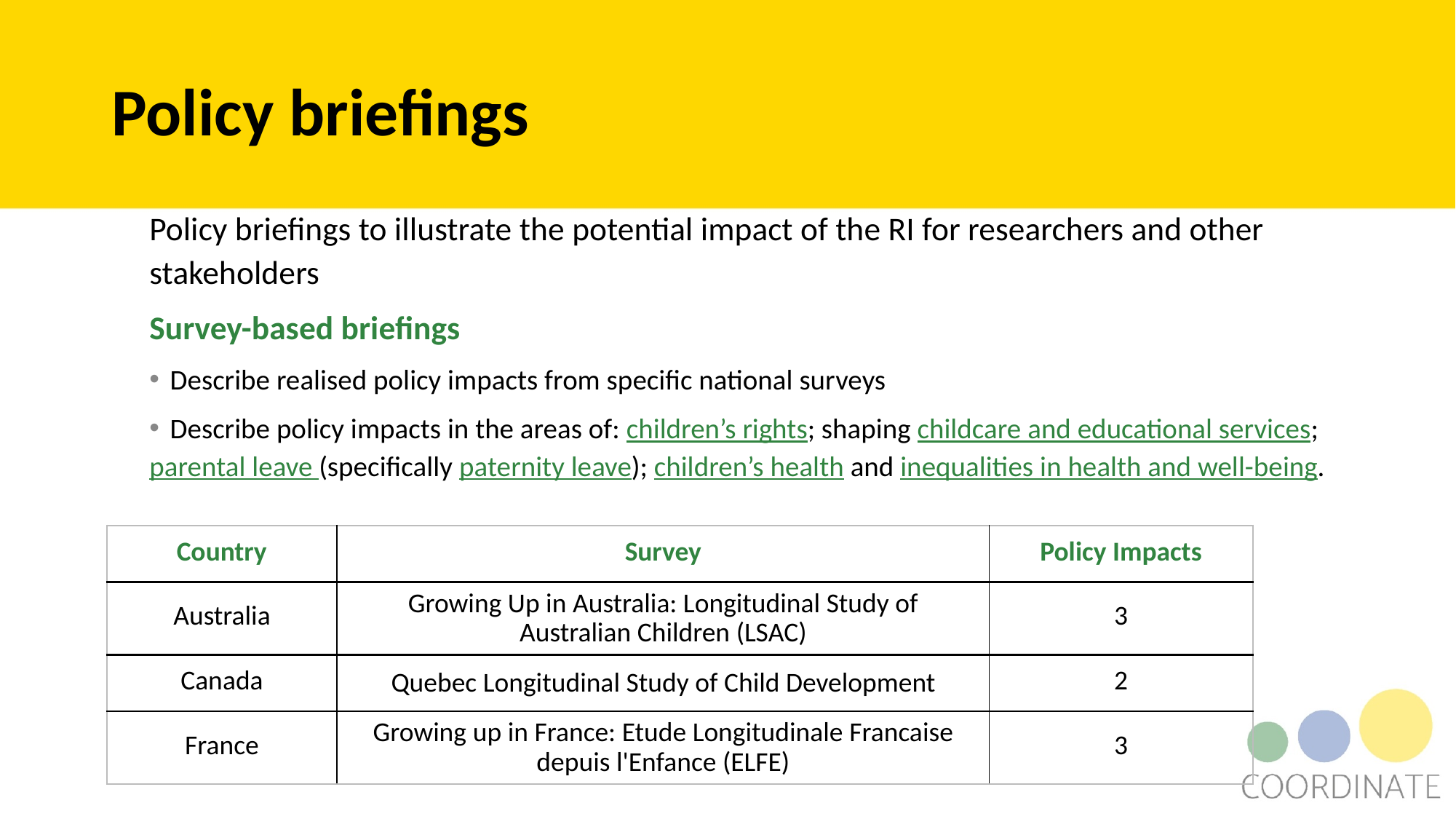

# Policy briefings
Policy briefings to illustrate the potential impact of the RI for researchers and other stakeholders
Survey-based briefings
  Describe realised policy impacts from specific national surveys
  Describe policy impacts in the areas of: children’s rights; shaping childcare and educational services; parental leave (specifically paternity leave); children’s health and inequalities in health and well-being.
| Country | Survey | Policy Impacts |
| --- | --- | --- |
| Australia | Growing Up in Australia: Longitudinal Study of Australian Children (LSAC) | 3 |
| Canada | Quebec Longitudinal Study of Child Development | 2 |
| France | Growing up in France: Etude Longitudinale Francaise depuis l'Enfance (ELFE) | 3 |